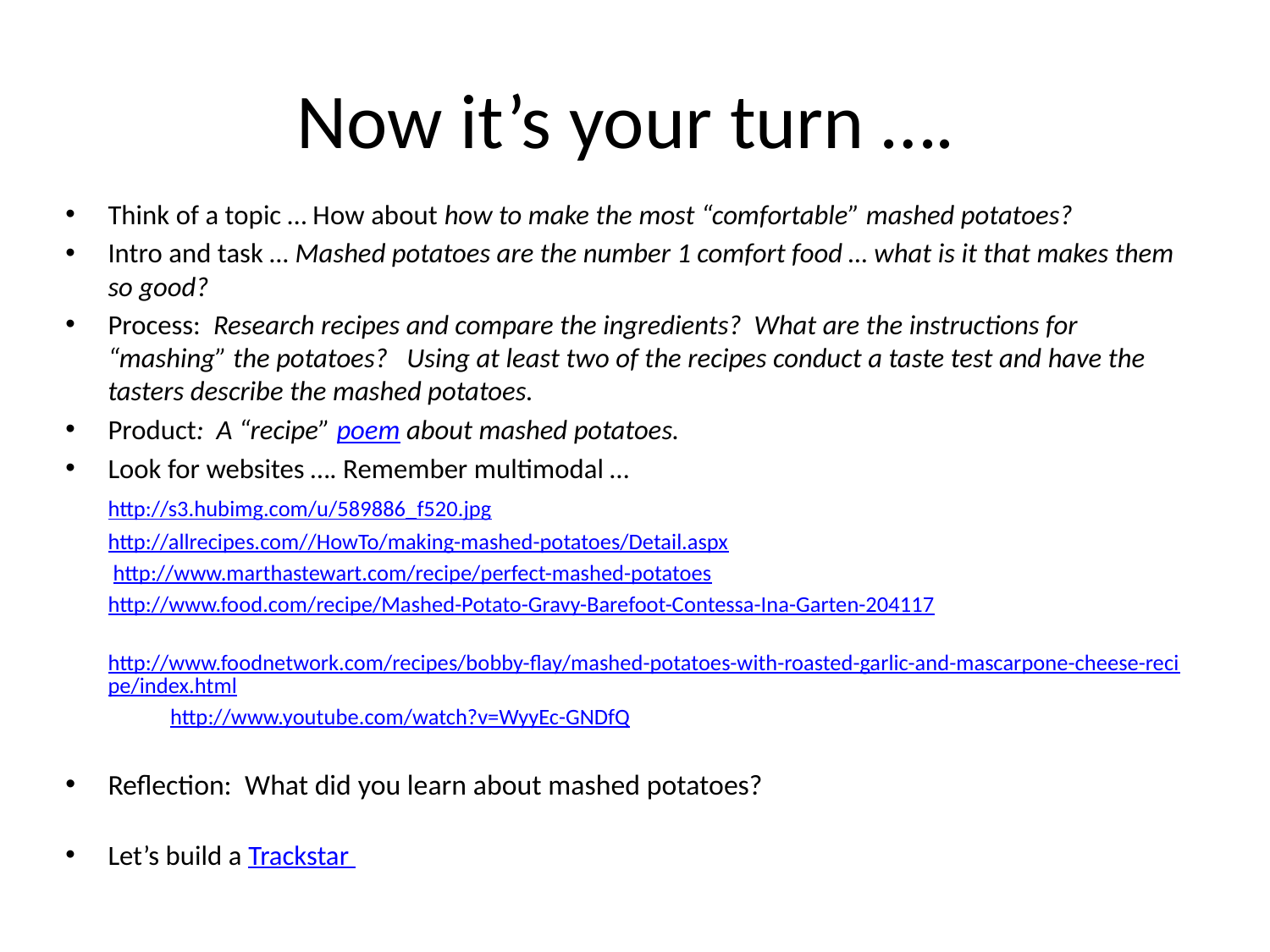

# Now it’s your turn ….
Think of a topic … How about how to make the most “comfortable” mashed potatoes?
Intro and task … Mashed potatoes are the number 1 comfort food … what is it that makes them so good?
Process:  Research recipes and compare the ingredients?  What are the instructions for “mashing” the potatoes?   Using at least two of the recipes conduct a taste test and have the tasters describe the mashed potatoes.
Product:  A “recipe” poem about mashed potatoes.
Look for websites …. Remember multimodal …
		http://s3.hubimg.com/u/589886_f520.jpg
		http://allrecipes.com//HowTo/making-mashed-potatoes/Detail.aspx
		 http://www.marthastewart.com/recipe/perfect-mashed-potatoes
		http://www.food.com/recipe/Mashed-Potato-Gravy-Barefoot-Contessa-Ina-Garten-204117
		http://www.foodnetwork.com/recipes/bobby-flay/mashed-potatoes-with-roasted-garlic-and-mascarpone-cheese-recipe/index.html
        	 	http://www.youtube.com/watch?v=WyyEc-GNDfQ

Reflection:  What did you learn about mashed potatoes?

Let’s build a Trackstar